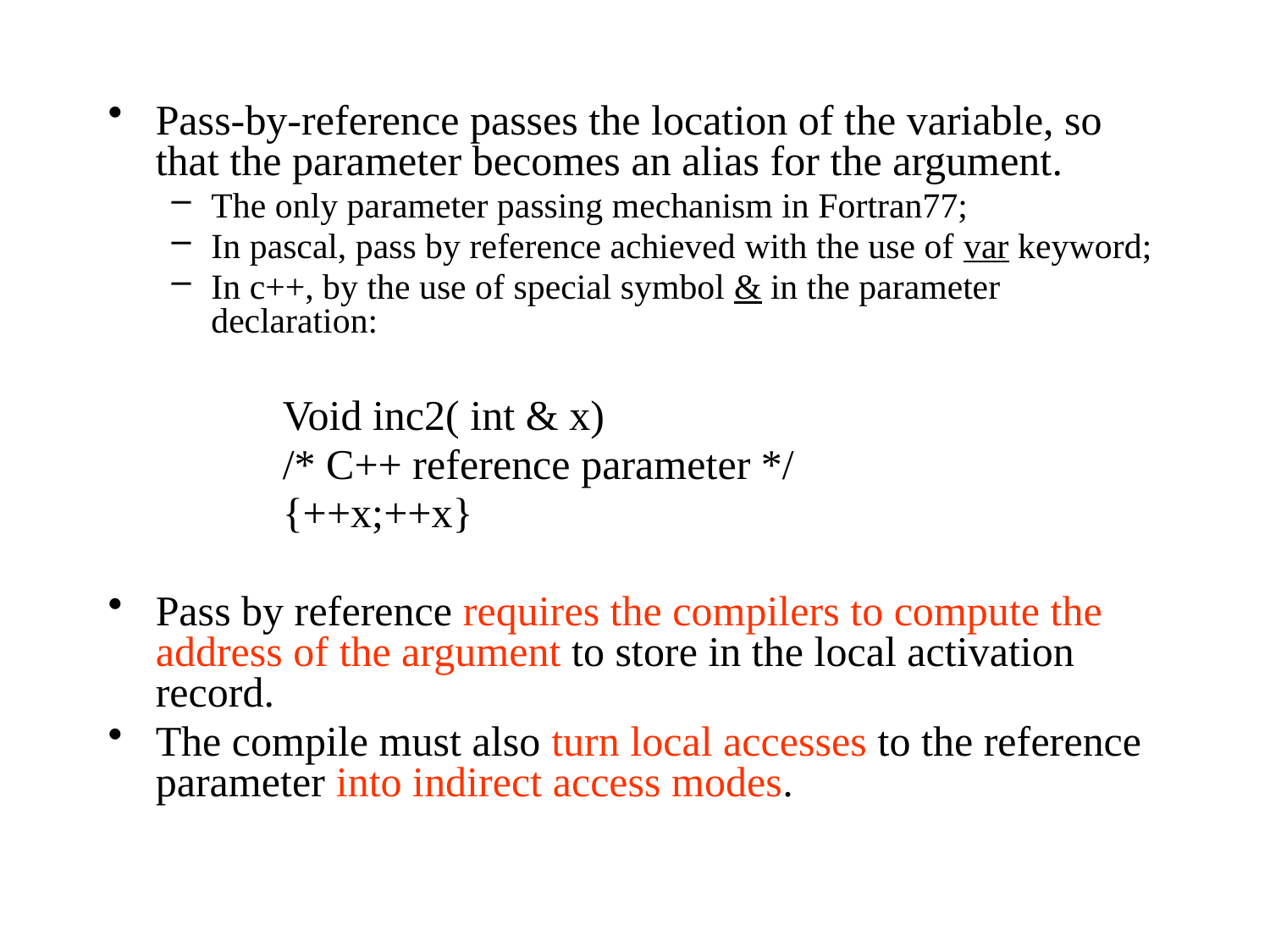

Pass-by-reference passes the location of the variable, so that the parameter becomes an alias for the argument.
The only parameter passing mechanism in Fortran77;
In pascal, pass by reference achieved with the use of var keyword;
In c++, by the use of special symbol & in the parameter declaration:

		Void inc2( int & x)
		/* C++ reference parameter */
		{++x;++x}

Pass by reference requires the compilers to compute the address of the argument to store in the local activation record.
The compile must also turn local accesses to the reference parameter into indirect access modes.